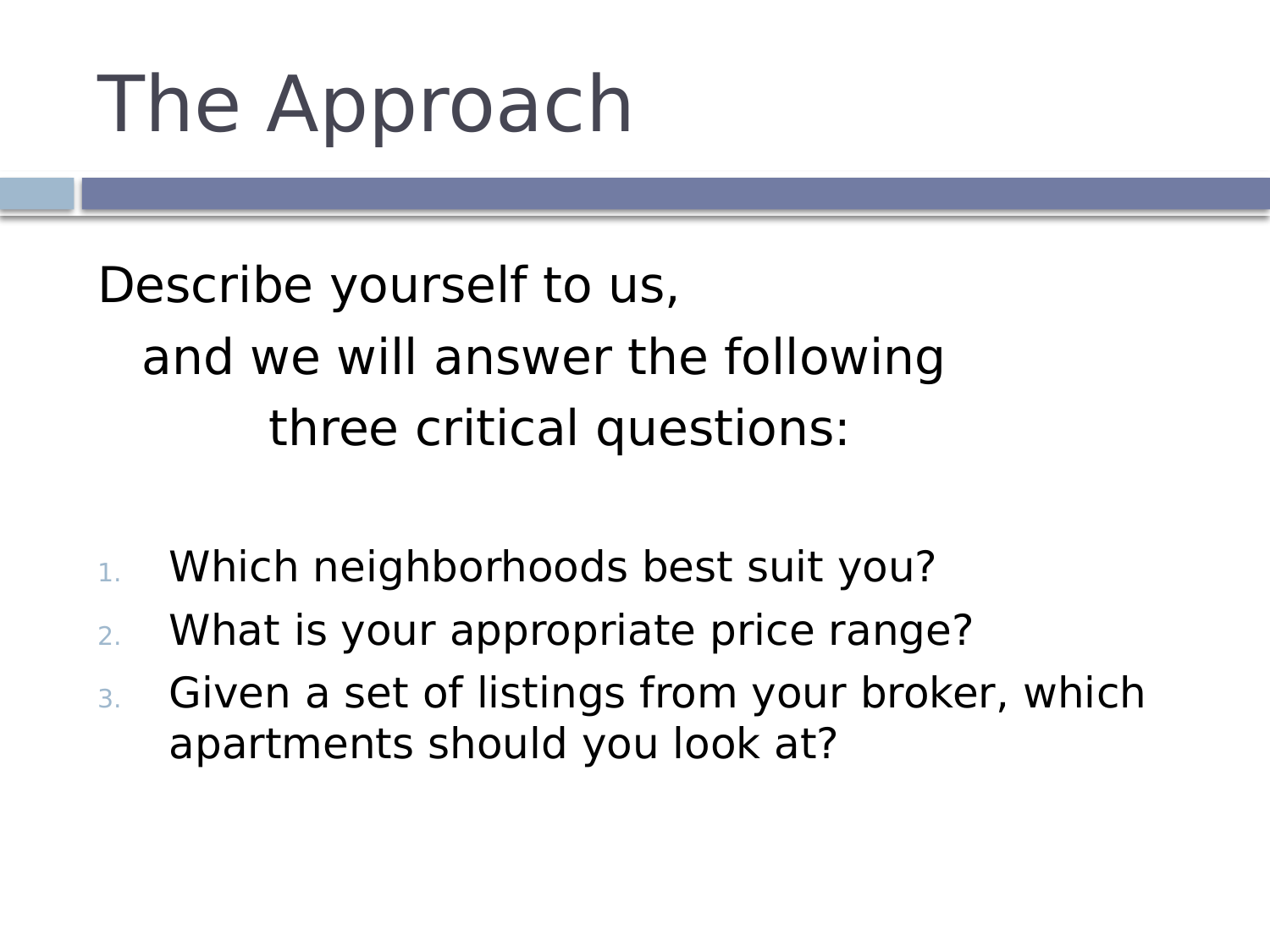

# The Approach
Describe yourself to us,
	and we will answer the following
		three critical questions:

Which neighborhoods best suit you?
What is your appropriate price range?
Given a set of listings from your broker, which apartments should you look at?